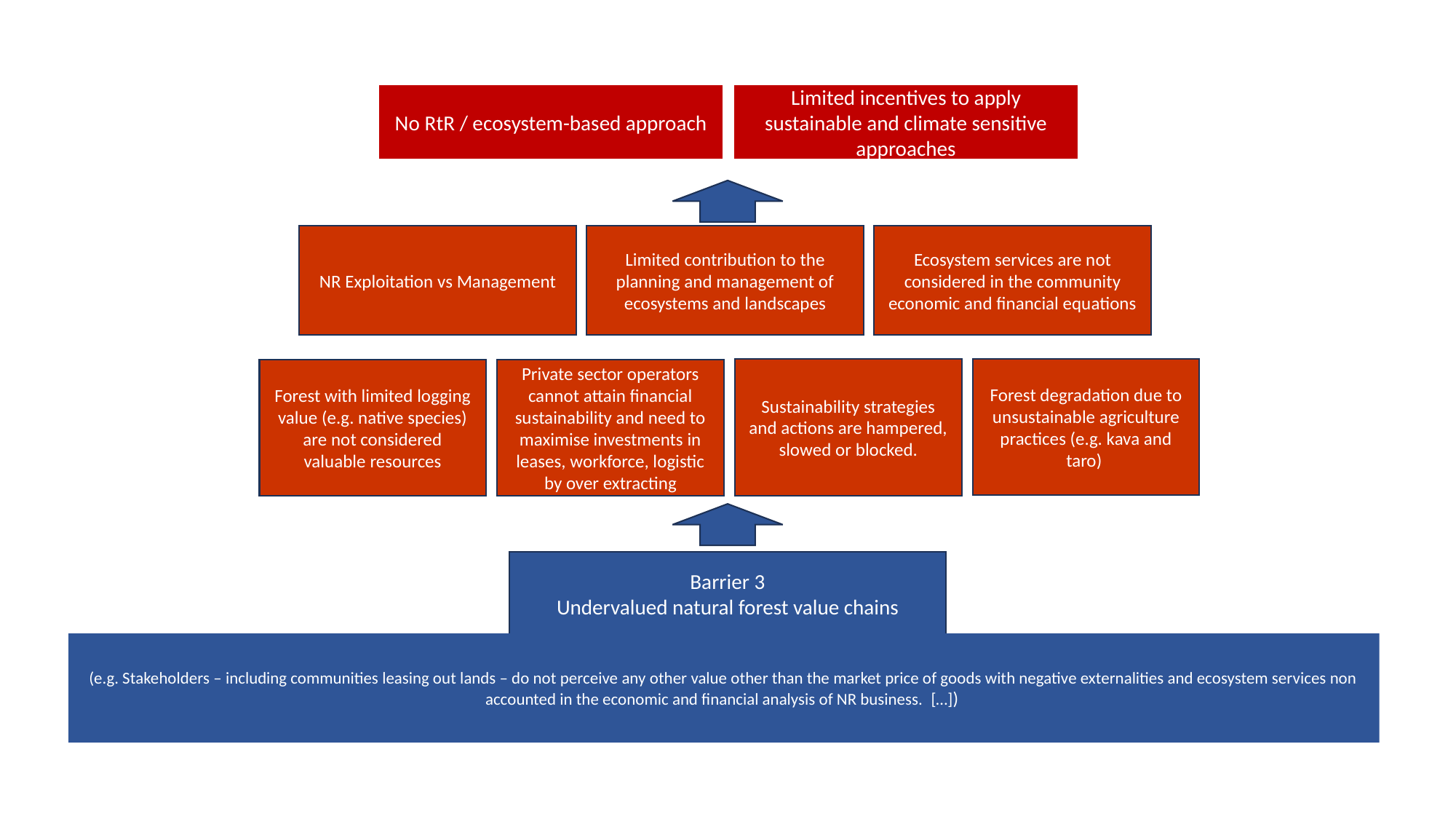

No RtR / ecosystem-based approach
Limited incentives to apply sustainable and climate sensitive approaches

NR Exploitation vs Management
Limited contribution to the planning and management of ecosystems and landscapes
Ecosystem services are not considered in the community economic and financial equations
Sustainability strategies and actions are hampered, slowed or blocked.
Forest degradation due to unsustainable agriculture practices (e.g. kava and taro)
Private sector operators cannot attain financial sustainability and need to maximise investments in leases, workforce, logistic by over extracting
Forest with limited logging value (e.g. native species) are not considered valuable resources

Barrier 3
Undervalued natural forest value chains
(e.g. Stakeholders – including communities leasing out lands – do not perceive any other value other than the market price of goods with negative externalities and ecosystem services non accounted in the economic and financial analysis of NR business.  […])